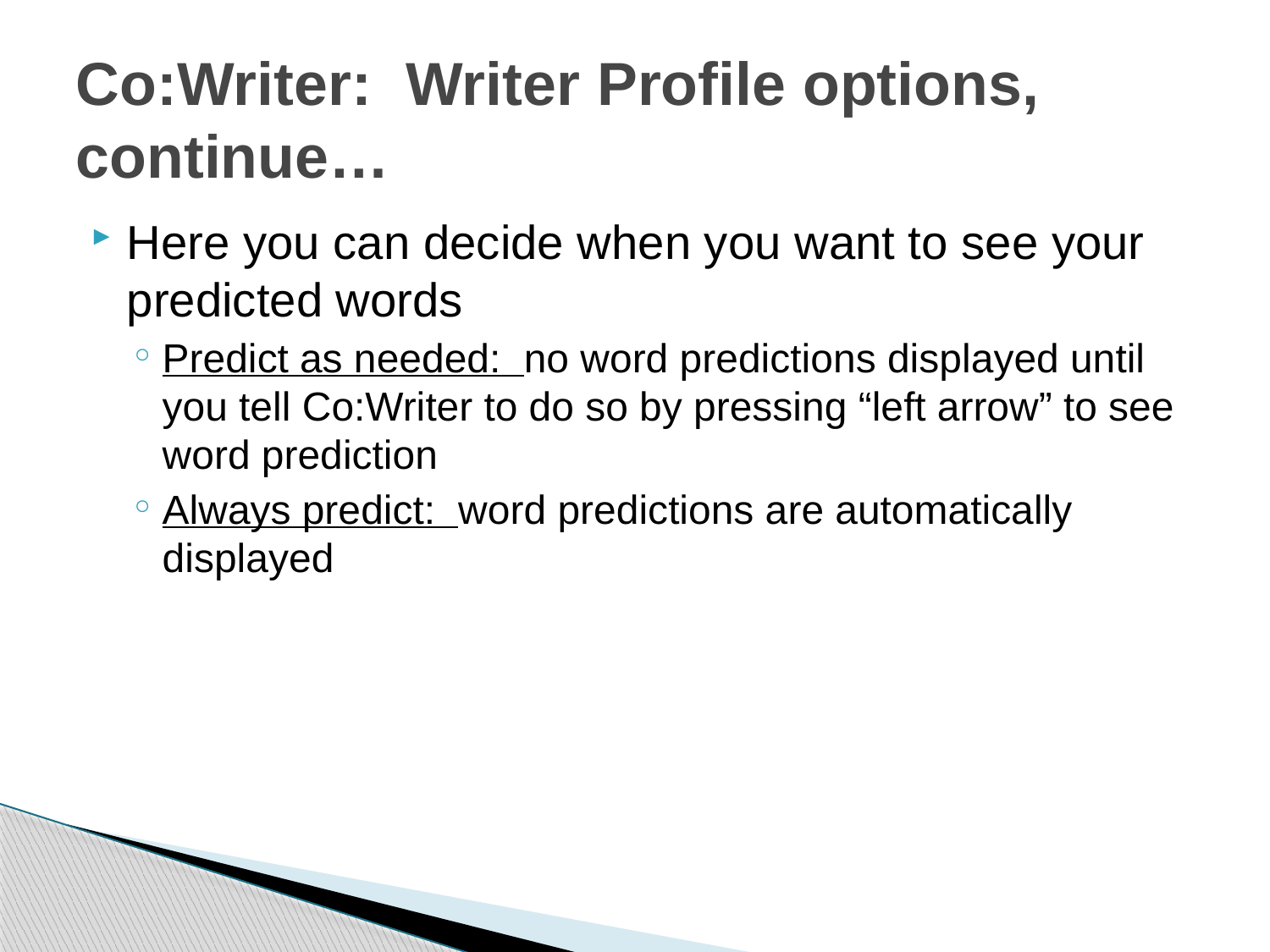

# Co:Writer:  Writer Profile options, continue…
Here you can decide when you want to see your predicted words
Predict as needed:  no word predictions displayed until you tell Co:Writer to do so by pressing “left arrow” to see word prediction
Always predict:  word predictions are automatically displayed